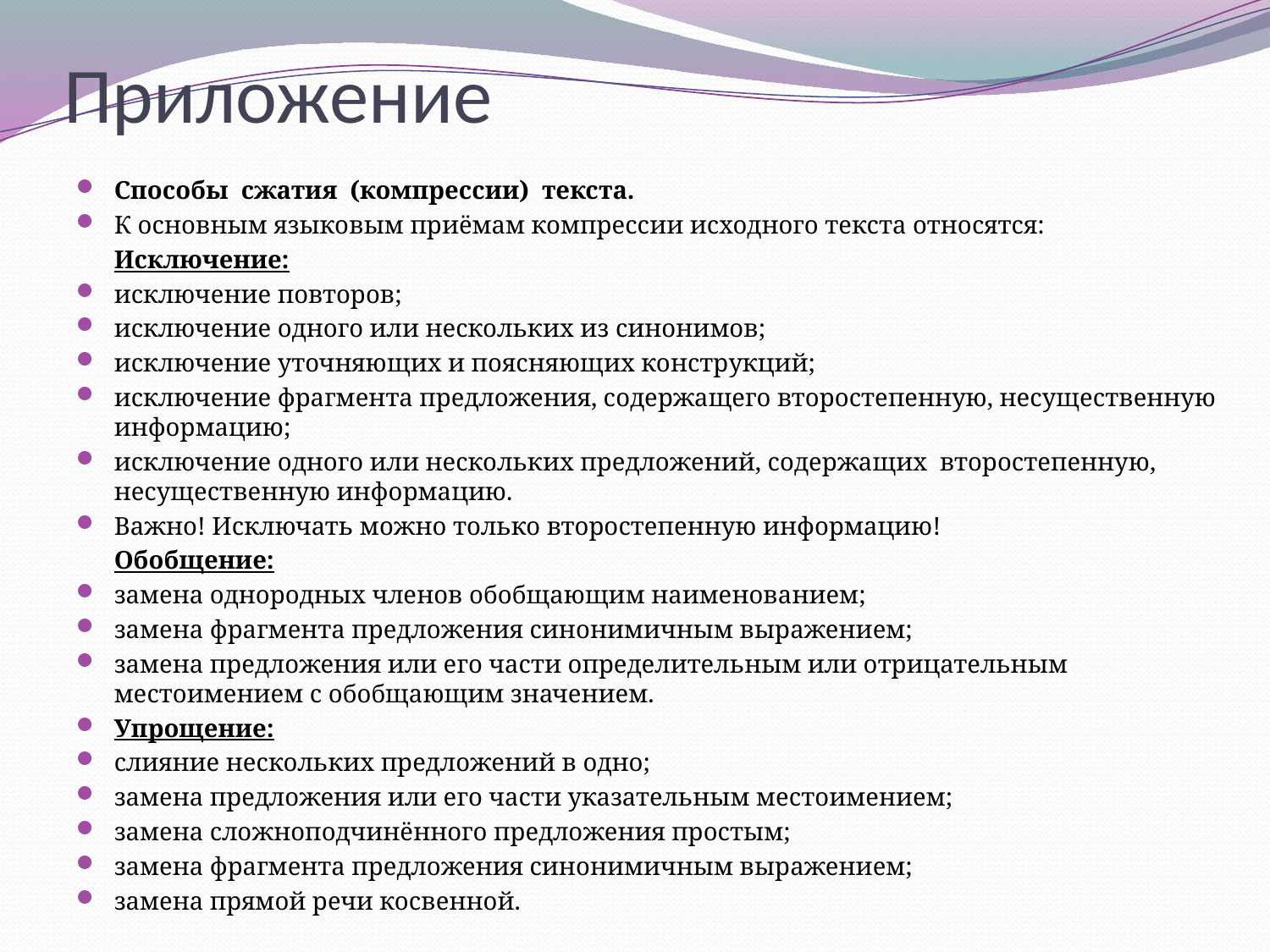

# Приложение
Способы  сжатия  (компрессии)  текста.
К основным языковым приёмам компрессии исходного текста относятся:
	Исключение:
исключение повторов;
исключение одного или нескольких из синонимов;
исключение уточняющих и поясняющих конструкций;
исключение фрагмента предложения, содержащего второстепенную, несущественную информацию;
исключение одного или нескольких предложений, содержащих  второстепенную, несущественную информацию.
Важно! Исключать можно только второстепенную информацию!
	Обобщение:
замена однородных членов обобщающим наименованием;
замена фрагмента предложения синонимичным выражением;
замена предложения или его части определительным или отрицательным местоимением с обобщающим значением.
Упрощение:
слияние нескольких предложений в одно;
замена предложения или его части указательным местоимением;
замена сложноподчинённого предложения простым;
замена фрагмента предложения синонимичным выражением;
замена прямой речи косвенной.